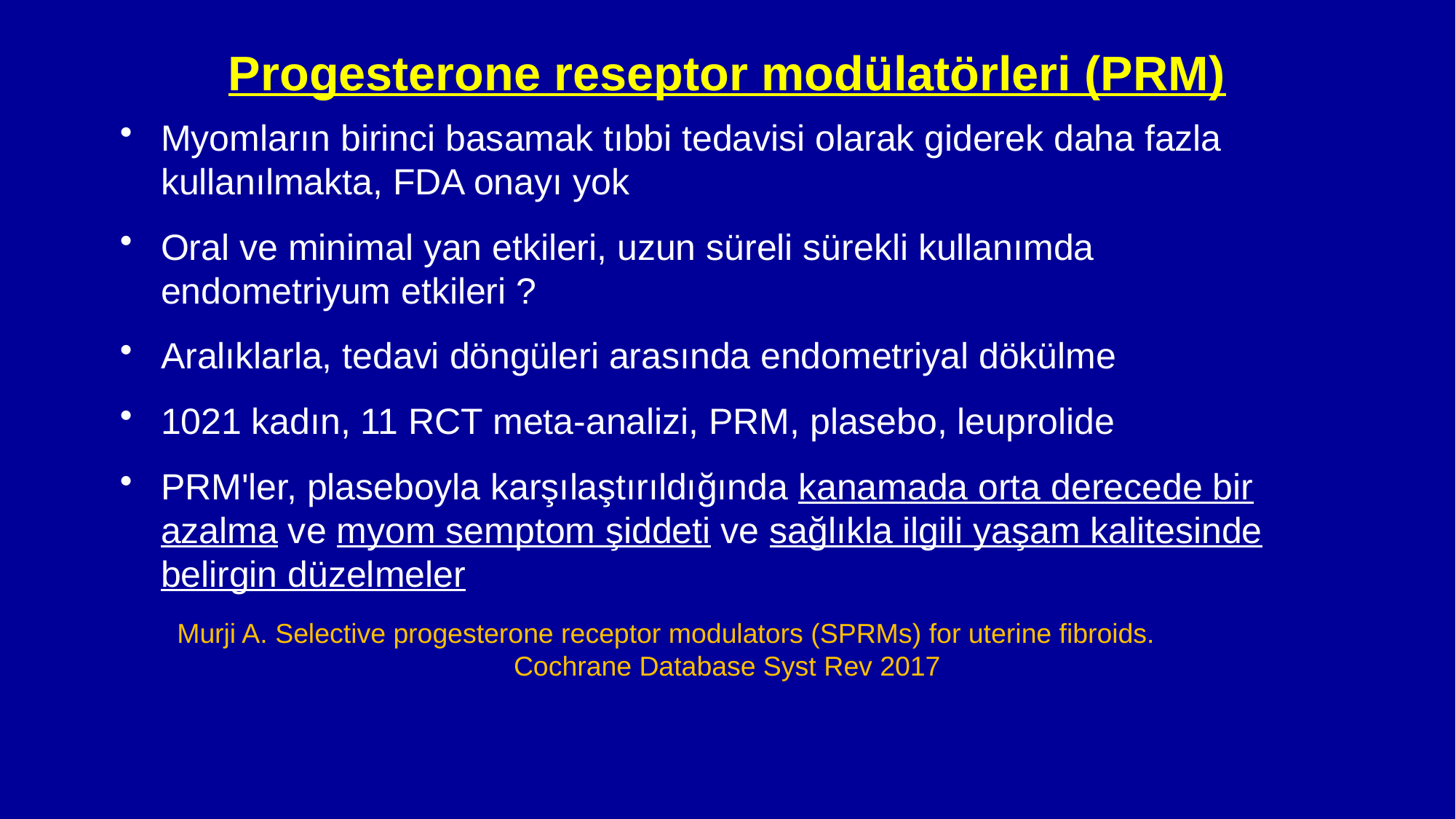

# Progesterone reseptor modülatörleri (PRM)
Myomların birinci basamak tıbbi tedavisi olarak giderek daha fazla kullanılmakta, FDA onayı yok
Oral ve minimal yan etkileri, uzun süreli sürekli kullanımda endometriyum etkileri ?
Aralıklarla, tedavi döngüleri arasında endometriyal dökülme
1021 kadın, 11 RCT meta-analizi, PRM, plasebo, leuprolide
PRM'ler, plaseboyla karşılaştırıldığında kanamada orta derecede bir azalma ve myom semptom şiddeti ve sağlıkla ilgili yaşam kalitesinde belirgin düzelmeler
Murji A. Selective progesterone receptor modulators (SPRMs) for uterine fibroids.                 Cochrane Database Syst Rev 2017